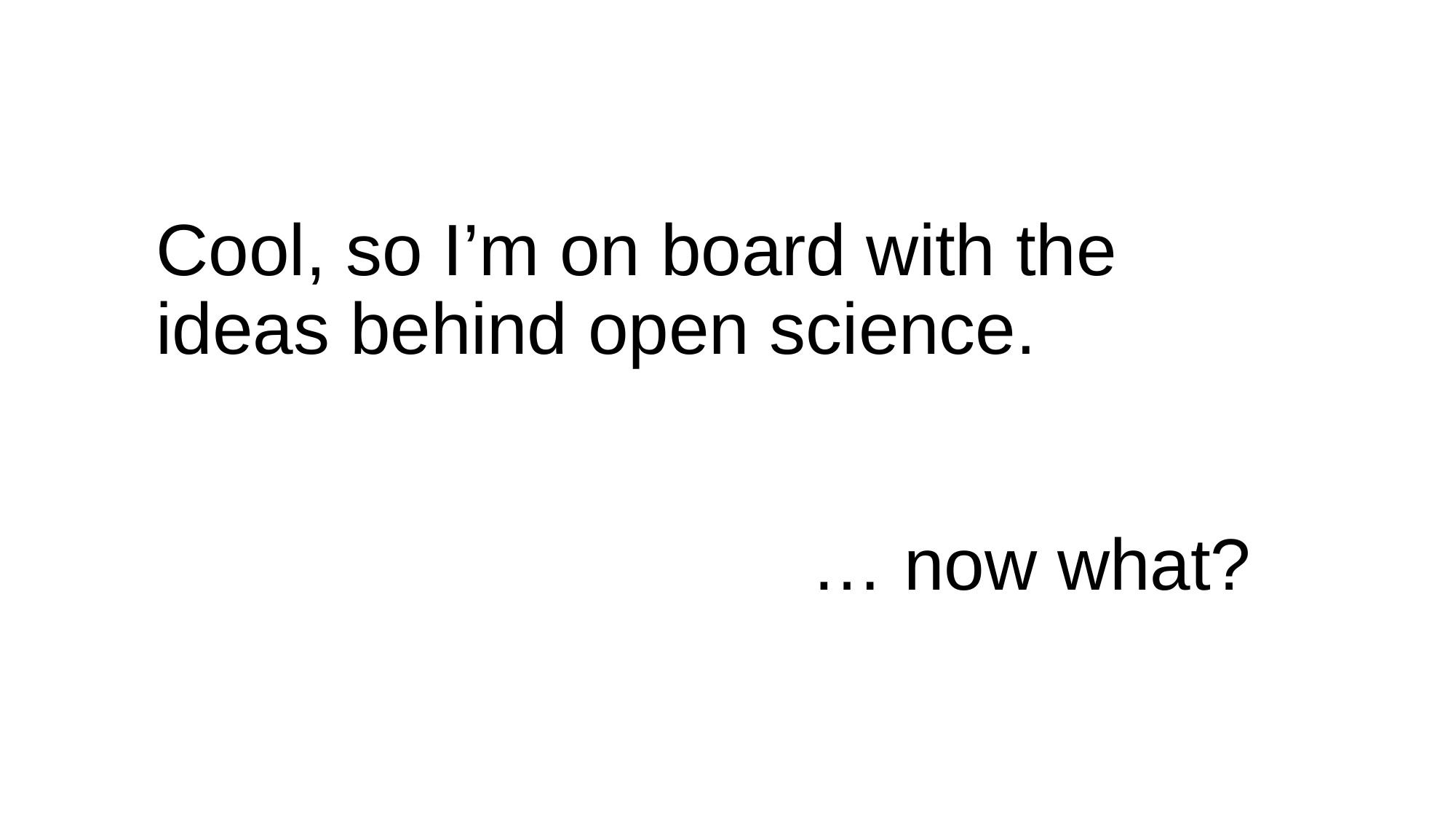

# Cool, so I’m on board with the ideas behind open science. … now what?